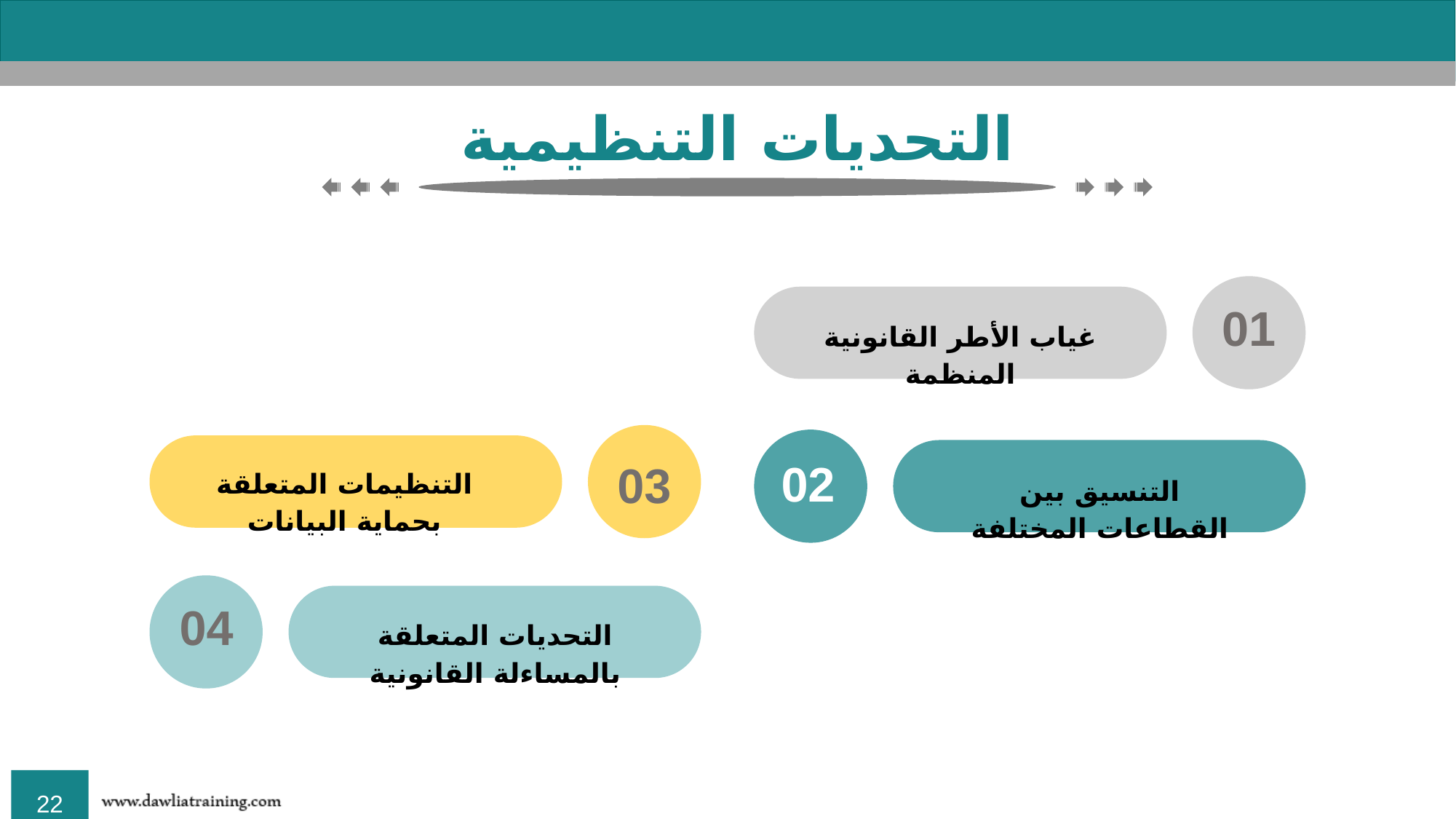

التحديات التنظيمية

01
غياب الأطر القانونية المنظمة

03
التنظيمات المتعلقة بحماية البيانات

02
التنسيق بين القطاعات المختلفة

04
التحديات المتعلقة بالمساءلة القانونية